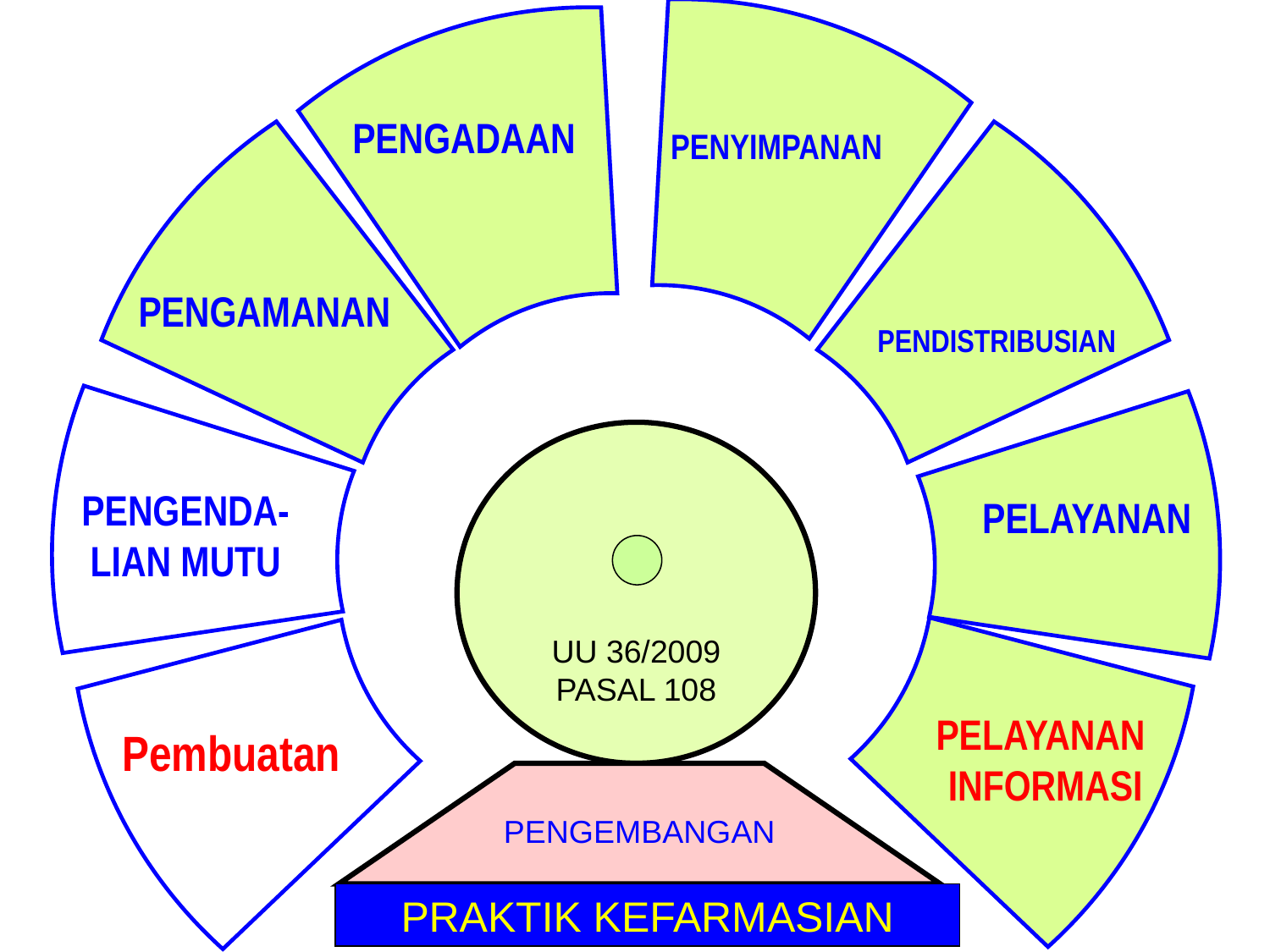

PENGADAAN
PENYIMPANAN
PENGAMANAN
PENDISTRIBUSIAN
UU 36/2009
PASAL 108
PENGENDA-
LIAN MUTU
PELAYANAN

PELAYANAN
 INFORMASI
Pembuatan

PENGEMBANGAN
PRAKTIK KEFARMASIAN